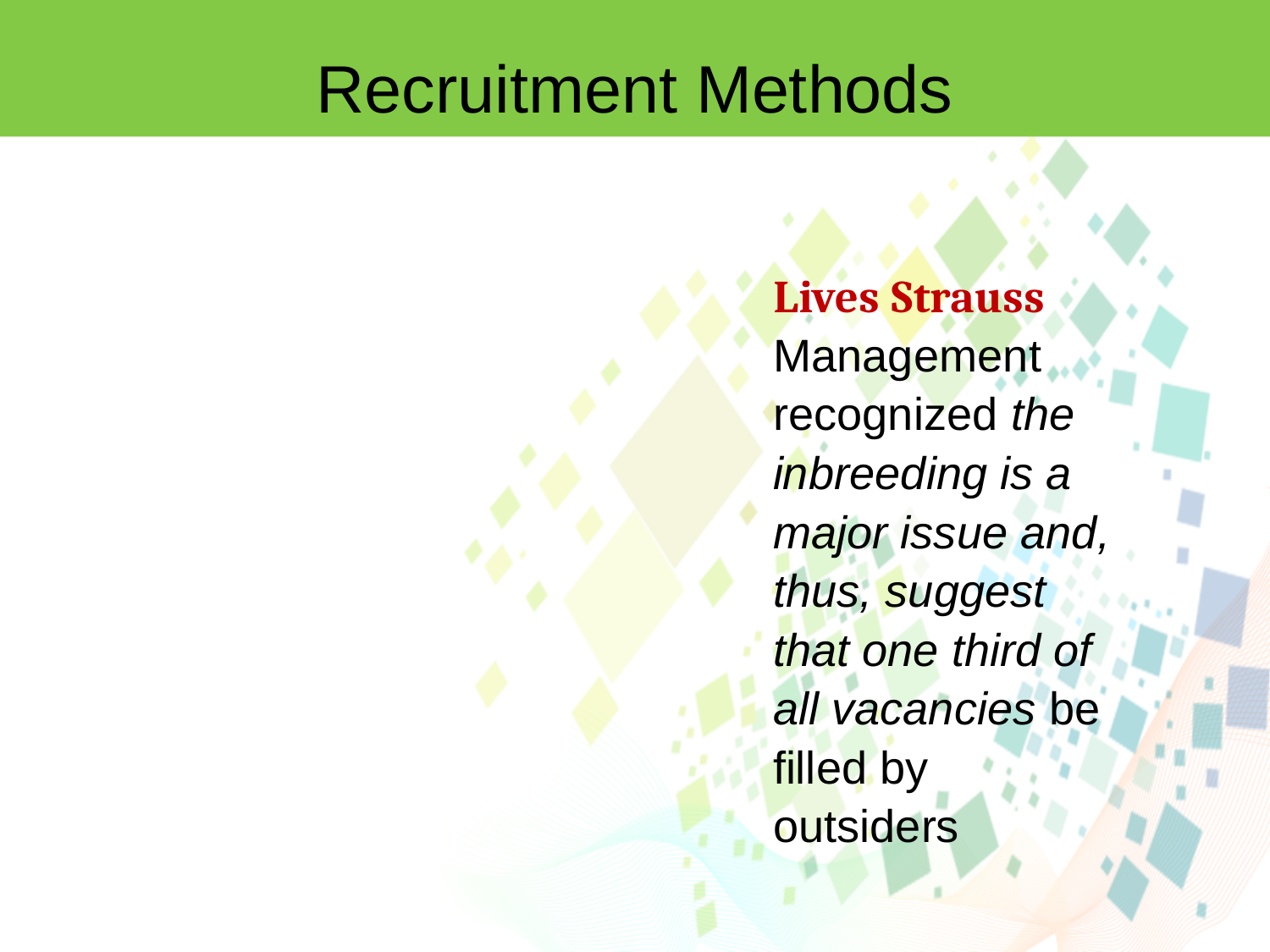

Recruitment Methods
Lives Strauss Management recognized the inbreeding is a major issue and, thus, suggest that one third of all vacancies be filled by outsiders